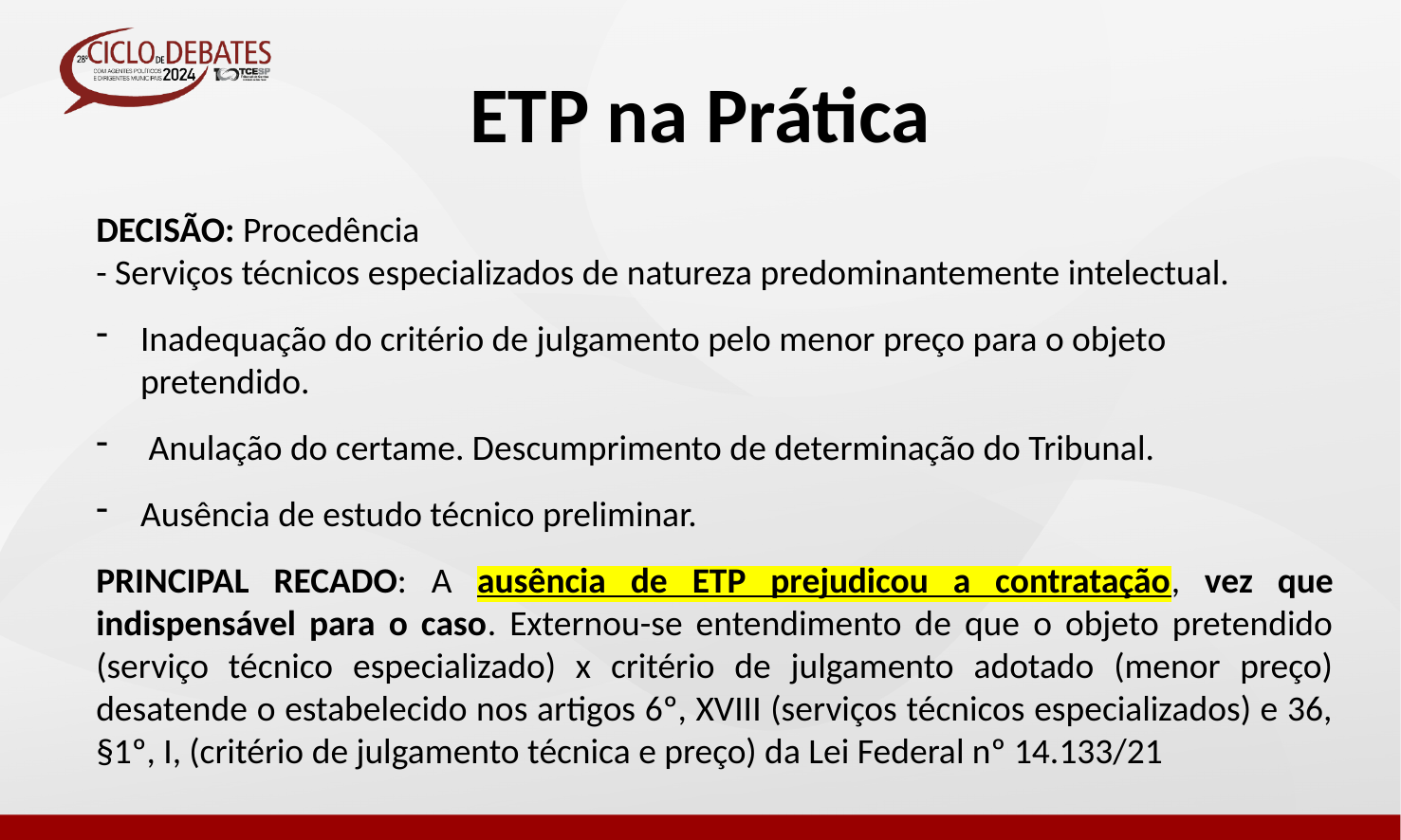

ETP na Prática
DECISÃO: Procedência
- Serviços técnicos especializados de natureza predominantemente intelectual.
Inadequação do critério de julgamento pelo menor preço para o objeto pretendido.
 Anulação do certame. Descumprimento de determinação do Tribunal.
Ausência de estudo técnico preliminar.
PRINCIPAL RECADO: A ausência de ETP prejudicou a contratação, vez que indispensável para o caso. Externou-se entendimento de que o objeto pretendido (serviço técnico especializado) x critério de julgamento adotado (menor preço) desatende o estabelecido nos artigos 6º, XVIII (serviços técnicos especializados) e 36, §1º, I, (critério de julgamento técnica e preço) da Lei Federal nº 14.133/21